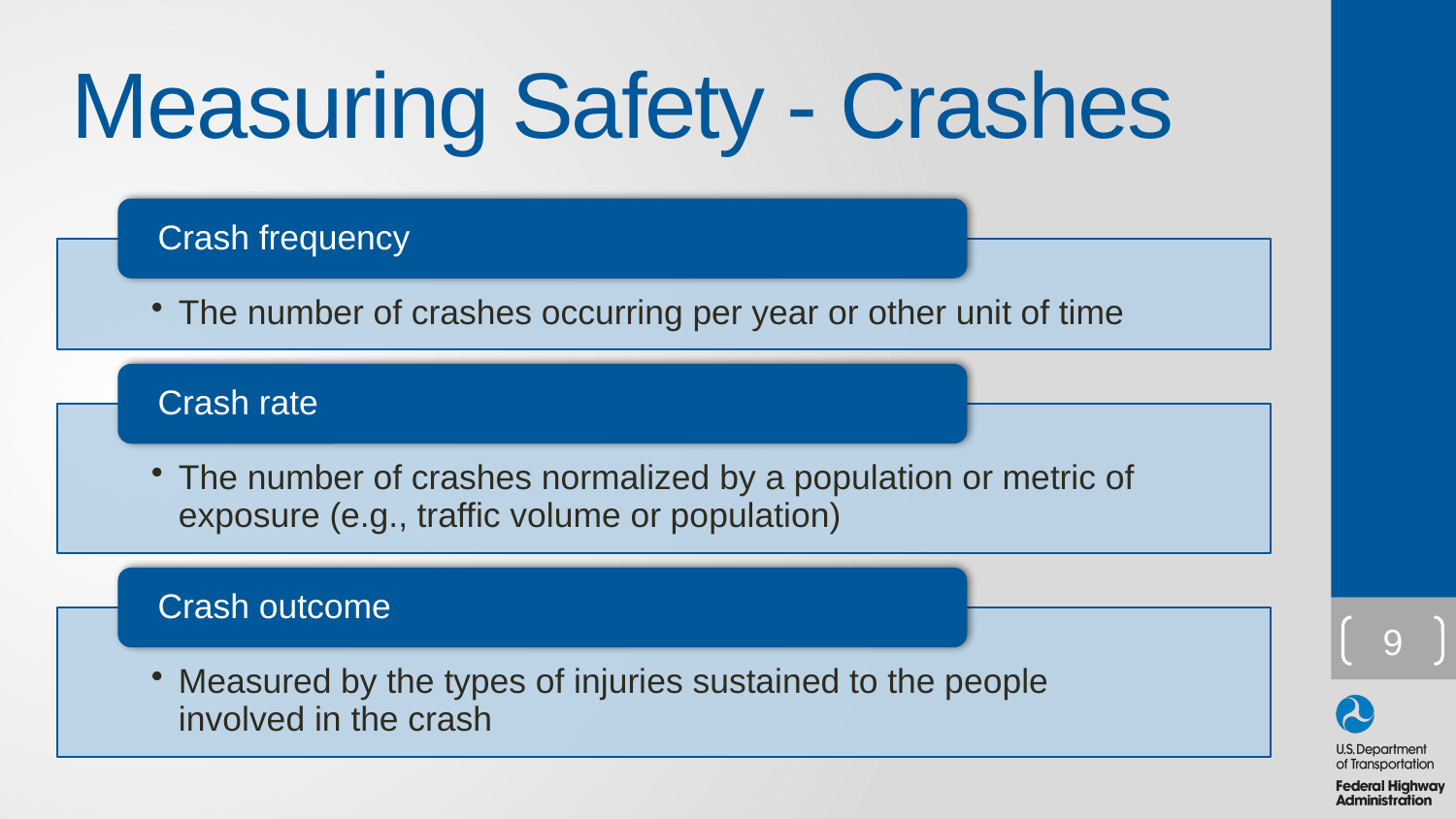

# Measuring Safety - Crashes
The number of crashes occurring per year or other unit of time
Crash frequency
The number of crashes normalized by a population or metric of exposure (e.g., traffic volume or population)
Crash rate
Measured by the types of injuries sustained to the people involved in the crash
Crash outcome
9